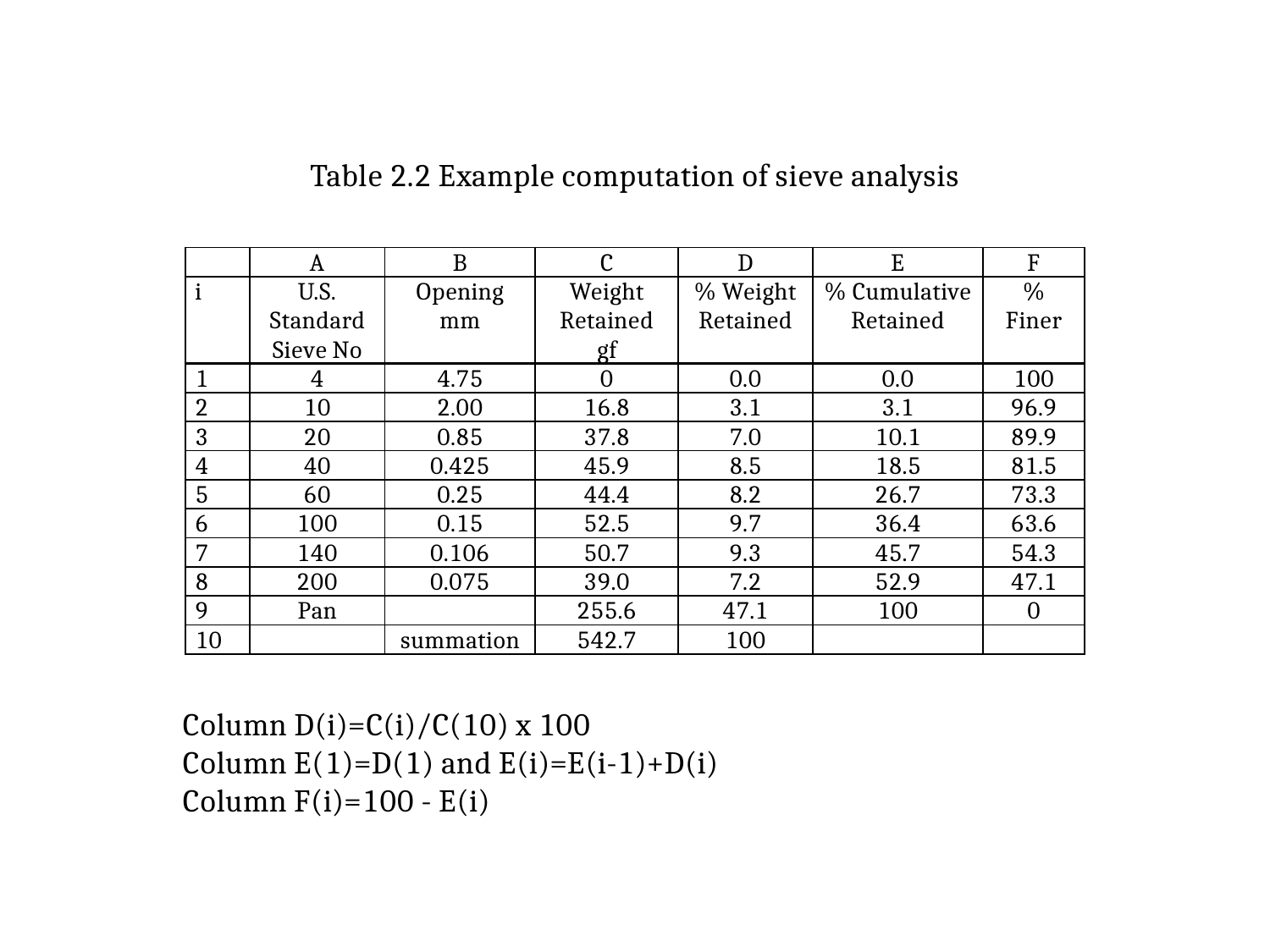

Table 2.2 Example computation of sieve analysis

|  | A | B | C | D | E | F |
| --- | --- | --- | --- | --- | --- | --- |
| i | U.S. Standard Sieve No | Opening mm | Weight Retained gf | % Weight Retained | % Cumulative Retained | % Finer |
| 1 | 4 | 4.75 | 0 | 0.0 | 0.0 | 100 |
| 2 | 10 | 2.00 | 16.8 | 3.1 | 3.1 | 96.9 |
| 3 | 20 | 0.85 | 37.8 | 7.0 | 10.1 | 89.9 |
| 4 | 40 | 0.425 | 45.9 | 8.5 | 18.5 | 81.5 |
| 5 | 60 | 0.25 | 44.4 | 8.2 | 26.7 | 73.3 |
| 6 | 100 | 0.15 | 52.5 | 9.7 | 36.4 | 63.6 |
| 7 | 140 | 0.106 | 50.7 | 9.3 | 45.7 | 54.3 |
| 8 | 200 | 0.075 | 39.0 | 7.2 | 52.9 | 47.1 |
| 9 | Pan |  | 255.6 | 47.1 | 100 | 0 |
| 10 |  | summation | 542.7 | 100 |  |  |
Column D(i)=C(i)/C(10) x 100
Column E(1)=D(1) and E(i)=E(i-1)+D(i)
Column F(i)=100 - E(i)